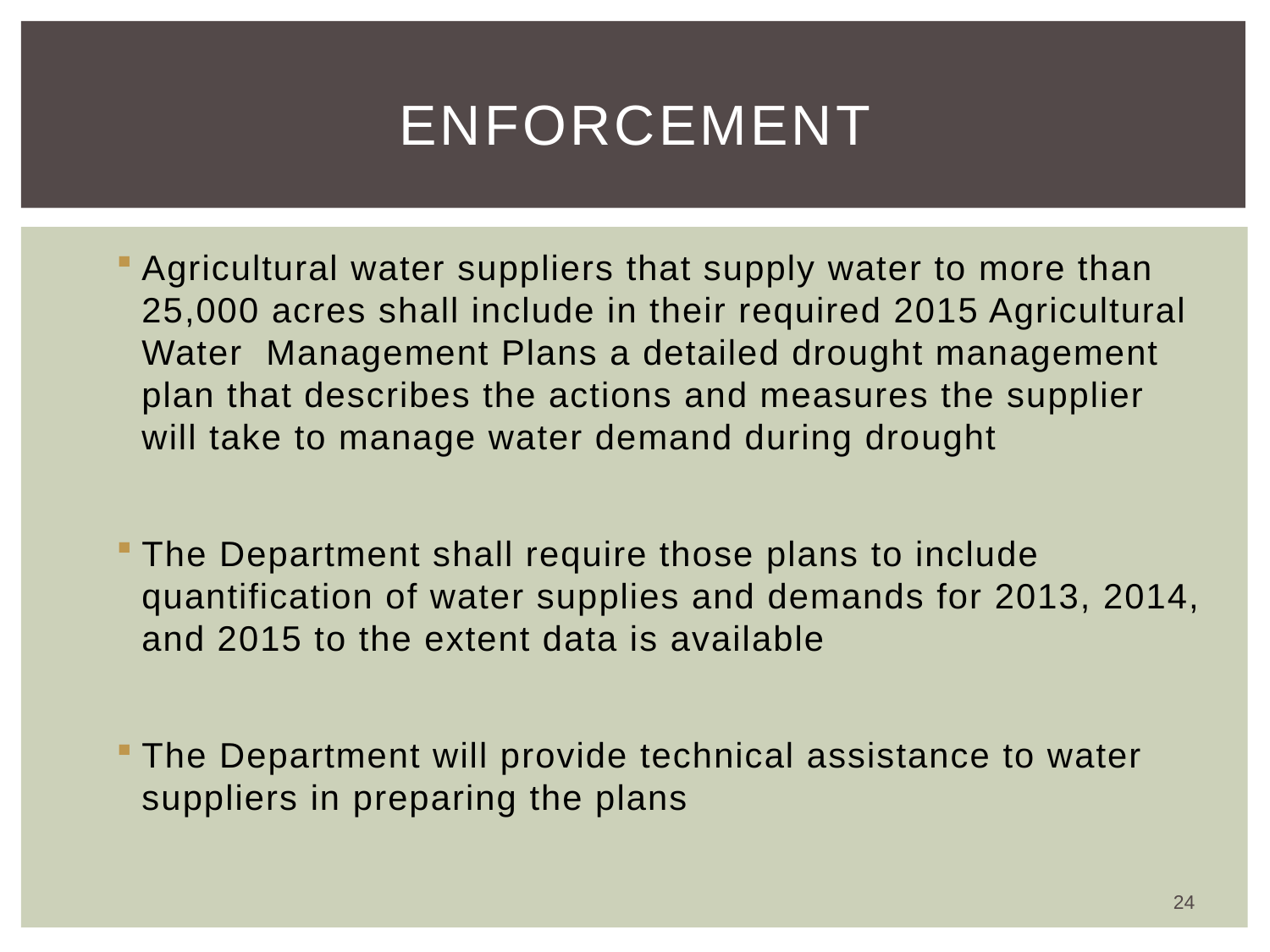

# Enforcement
Agricultural water suppliers that supply water to more than 25,000 acres shall include in their required 2015 Agricultural Water  Management Plans a detailed drought management plan that describes the actions and measures the supplier will take to manage water demand during drought

The Department shall require those plans to include quantification of water supplies and demands for 2013, 2014, and 2015 to the extent data is available

The Department will provide technical assistance to water  suppliers in preparing the plans

24